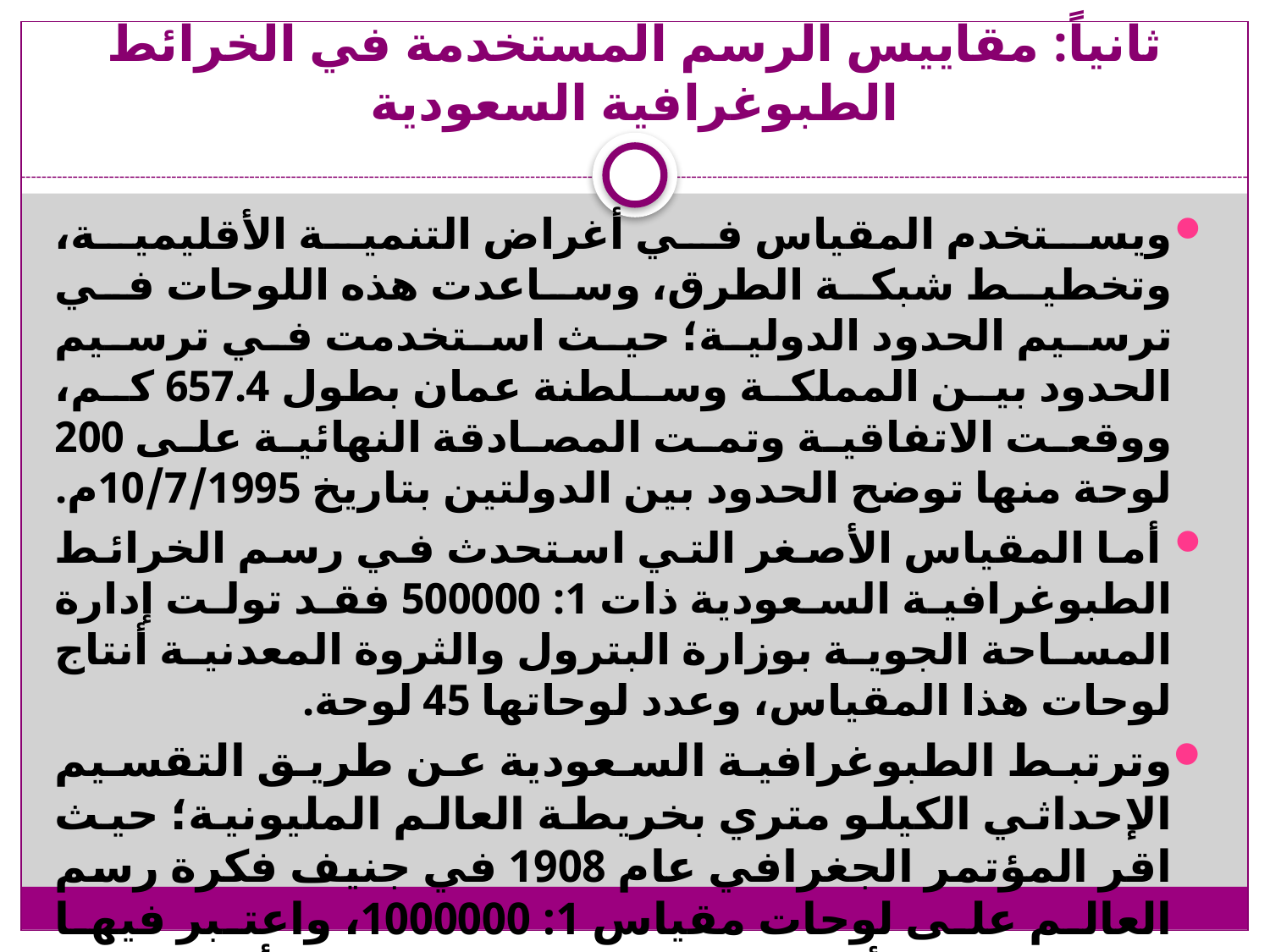

# ثانياً: مقاييس الرسم المستخدمة في الخرائط الطبوغرافية السعودية
ويستخدم المقياس في أغراض التنمية الأقليمية، وتخطيط شبكة الطرق، وساعدت هذه اللوحات في ترسيم الحدود الدولية؛ حيث استخدمت في ترسيم الحدود بين المملكة وسلطنة عمان بطول 657.4 كم، ووقعت الاتفاقية وتمت المصادقة النهائية على 200 لوحة منها توضح الحدود بين الدولتين بتاريخ 10/7/1995م.
 أما المقياس الأصغر التي استحدث في رسم الخرائط الطبوغرافية السعودية ذات 1: 500000 فقد تولت إدارة المساحة الجوية بوزارة البترول والثروة المعدنية أنتاج لوحات هذا المقياس، وعدد لوحاتها 45 لوحة.
وترتبط الطبوغرافية السعودية عن طريق التقسيم الإحداثي الكيلو متري بخريطة العالم المليونية؛ حيث اقر المؤتمر الجغرافي عام 1908 في جنيف فكرة رسم العالم على لوحات مقياس 1: 1000000، واعتبر فيها خط الطول الأساسي خط جرينتش، غير أن اسماء اللوحات كتبت طبقاً لأسمائها المحلية، ووفقاً لهذا كان نصيب السعودية 15 لوحة قامت بأعدادها إدارة المساحة الجوية.